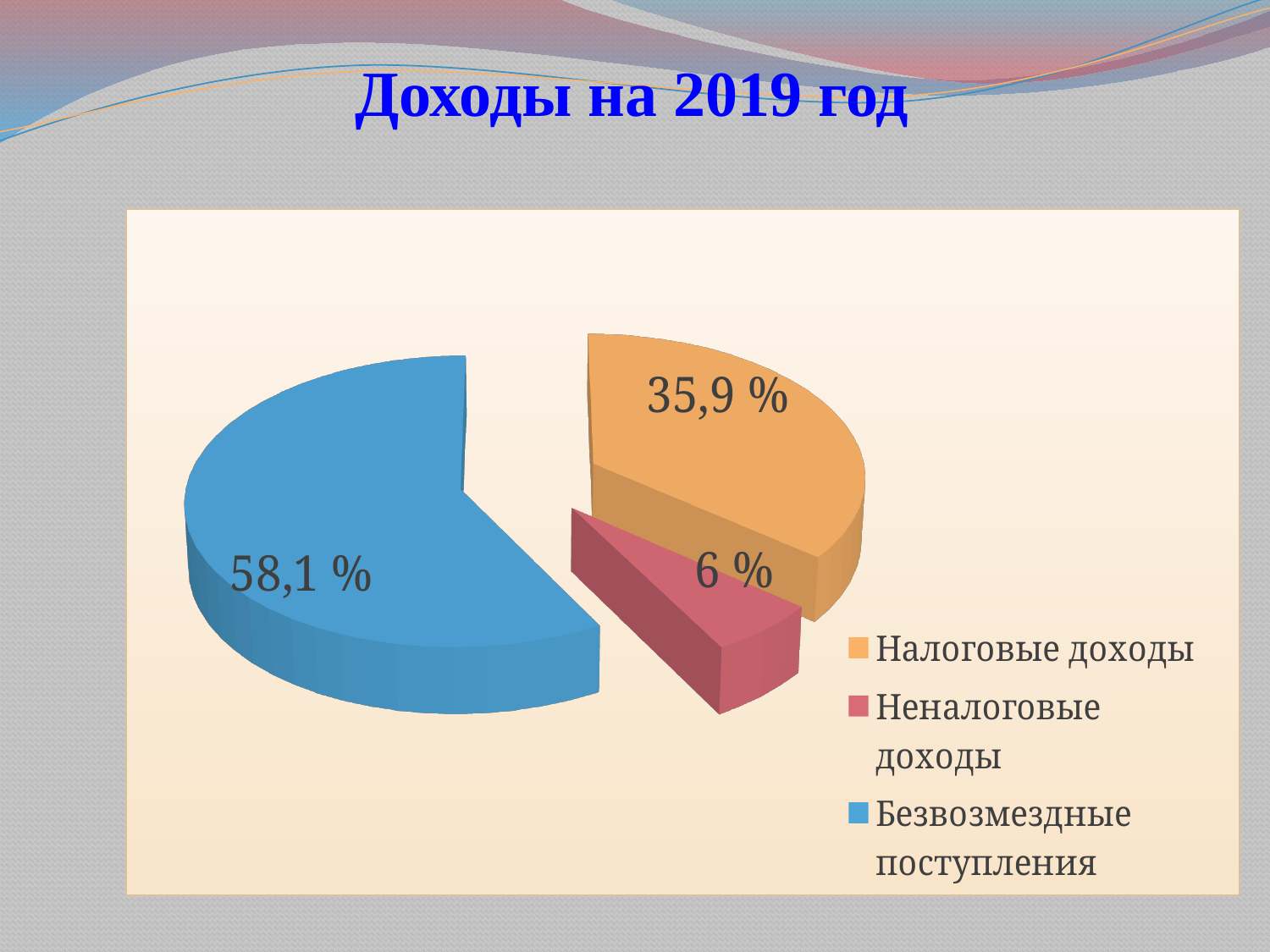

# Доходы на 2019 год

[unsupported chart]